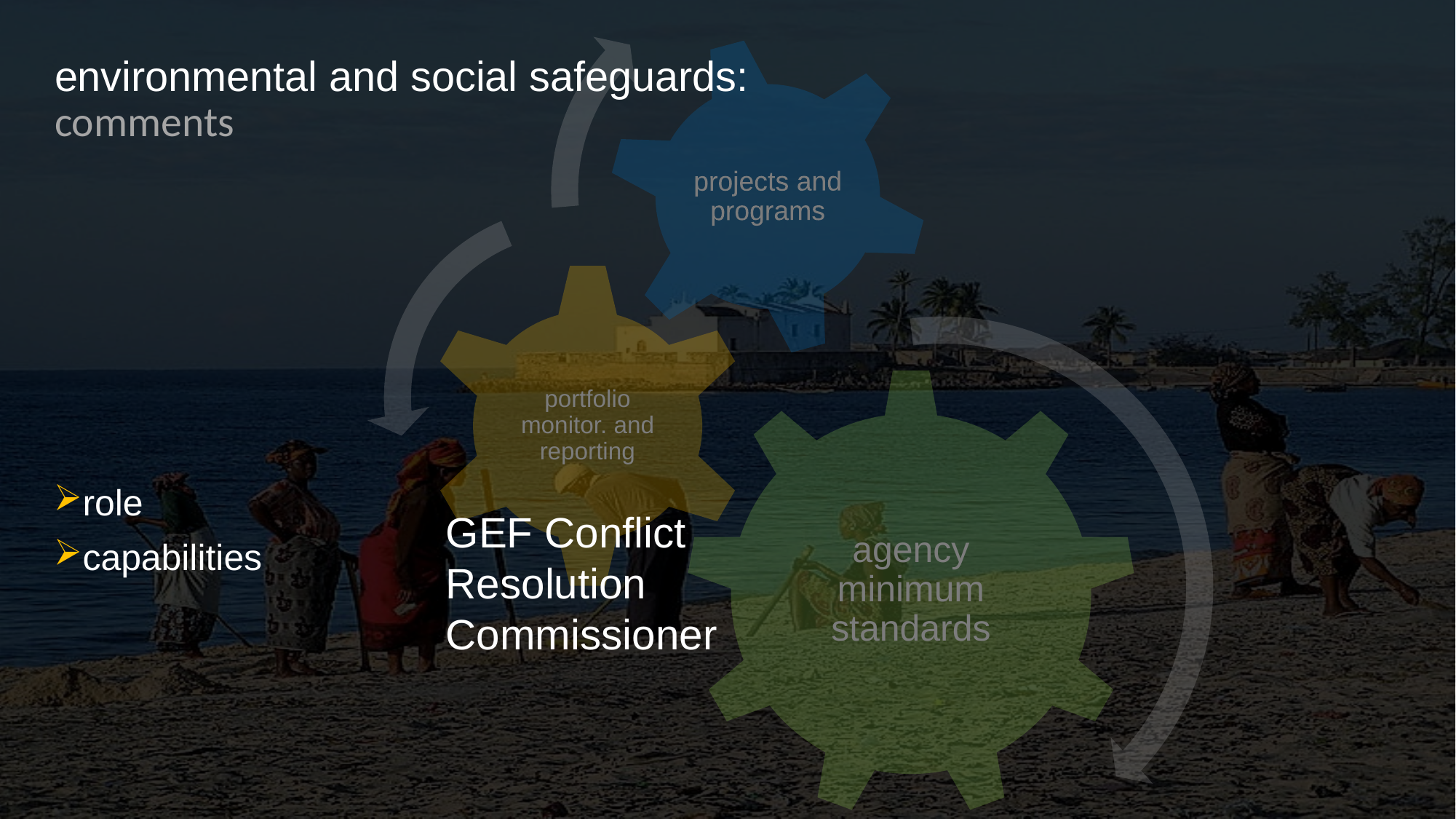

# environmental and social safeguards: comments
agency minimum standards
portfolio monitor. and reporting
projects and programs

role
capabilities
GEF Conflict Resolution Commissioner